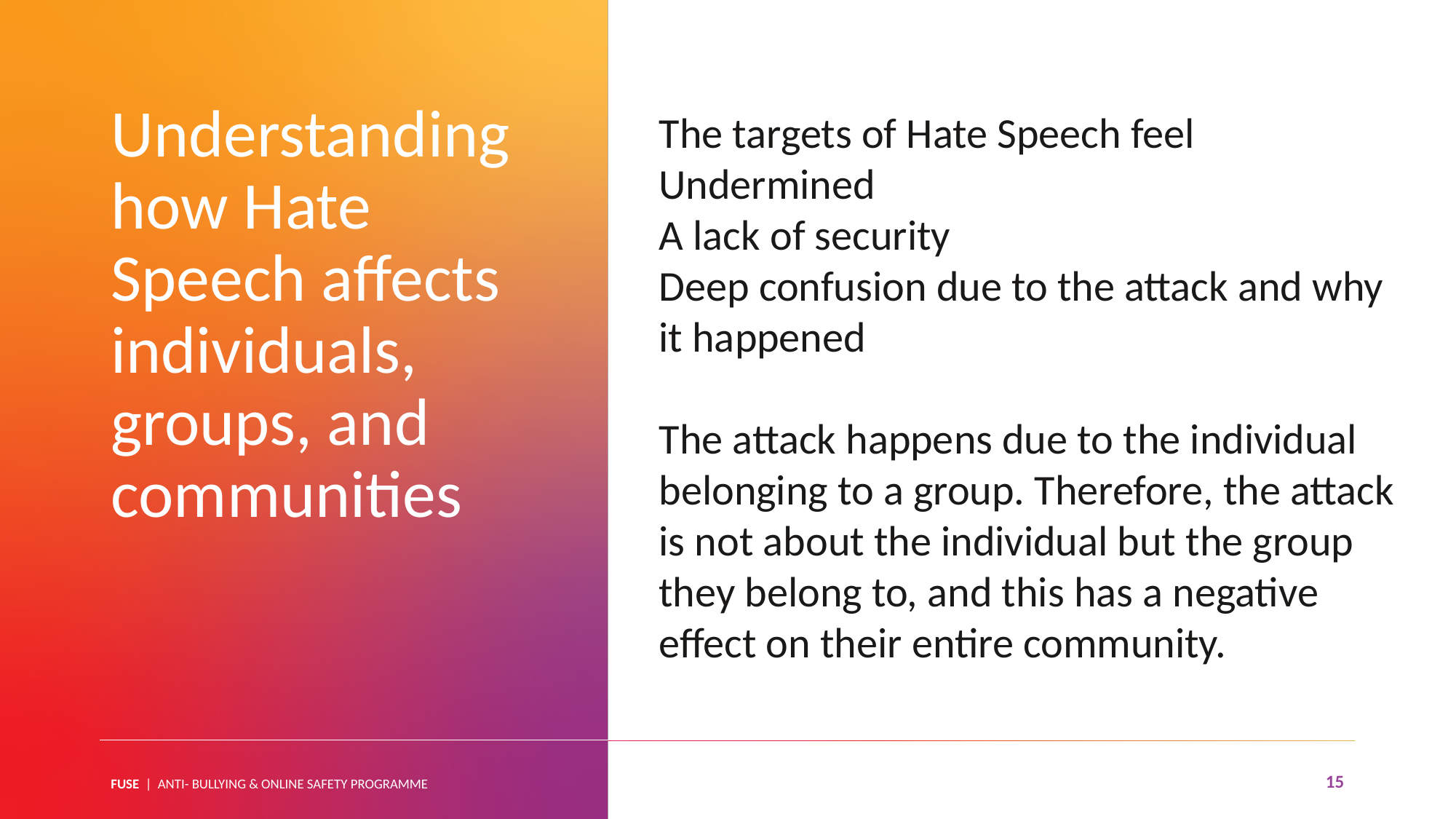

The targets of Hate Speech feel
Undermined
A lack of security
Deep confusion due to the attack and why it happened

The attack happens due to the individual belonging to a group. Therefore, the attack is not about the individual but the group they belong to, and this has a negative effect on their entire community.
Understanding how Hate Speech affects individuals, groups, and communities

15